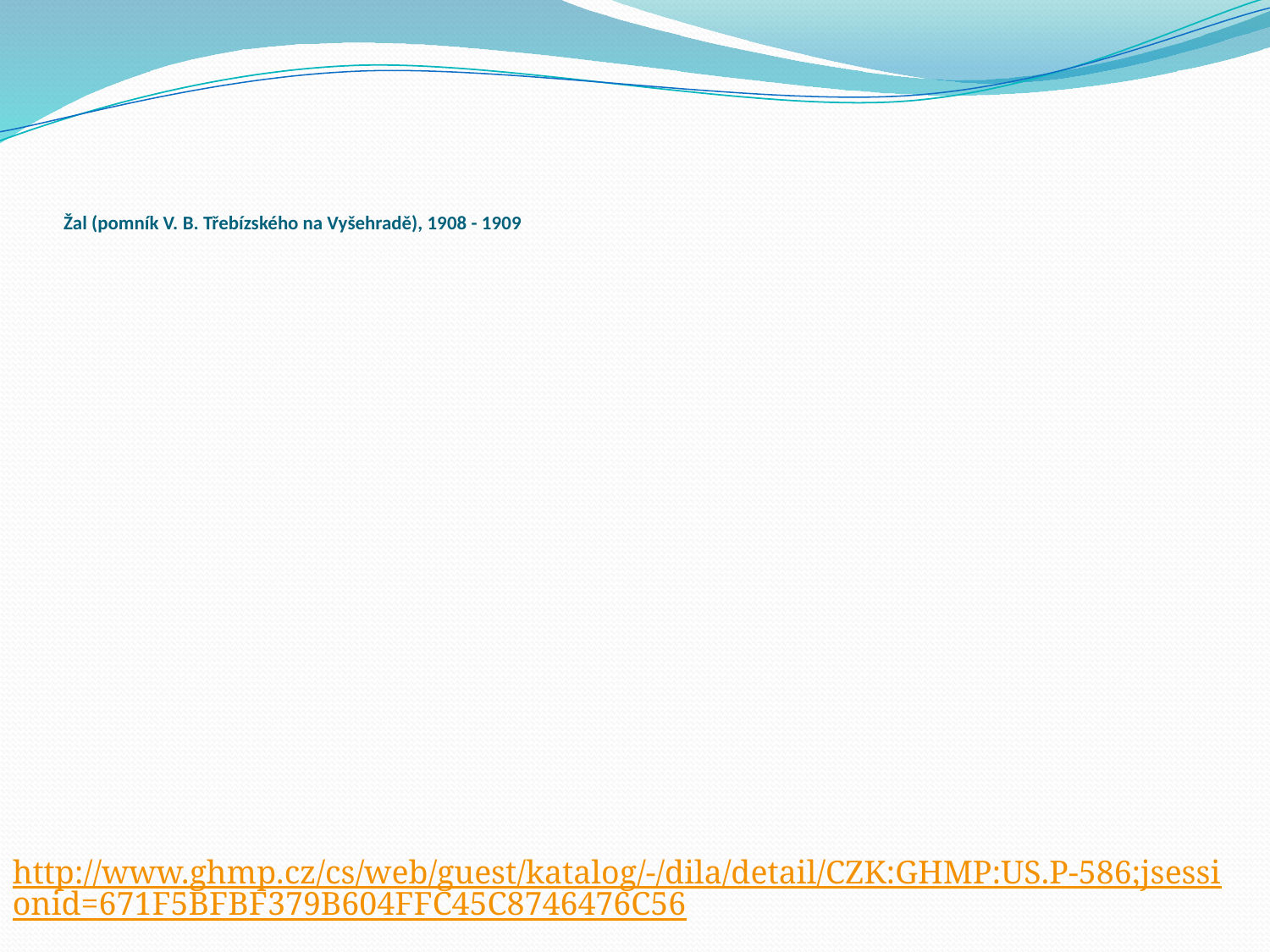

# Žal (pomník V. B. Třebízského na Vyšehradě), 1908 - 1909

http://www.ghmp.cz/cs/web/guest/katalog/-/dila/detail/CZK:GHMP:US.P-586;jsessionid=671F5BFBF379B604FFC45C8746476C56